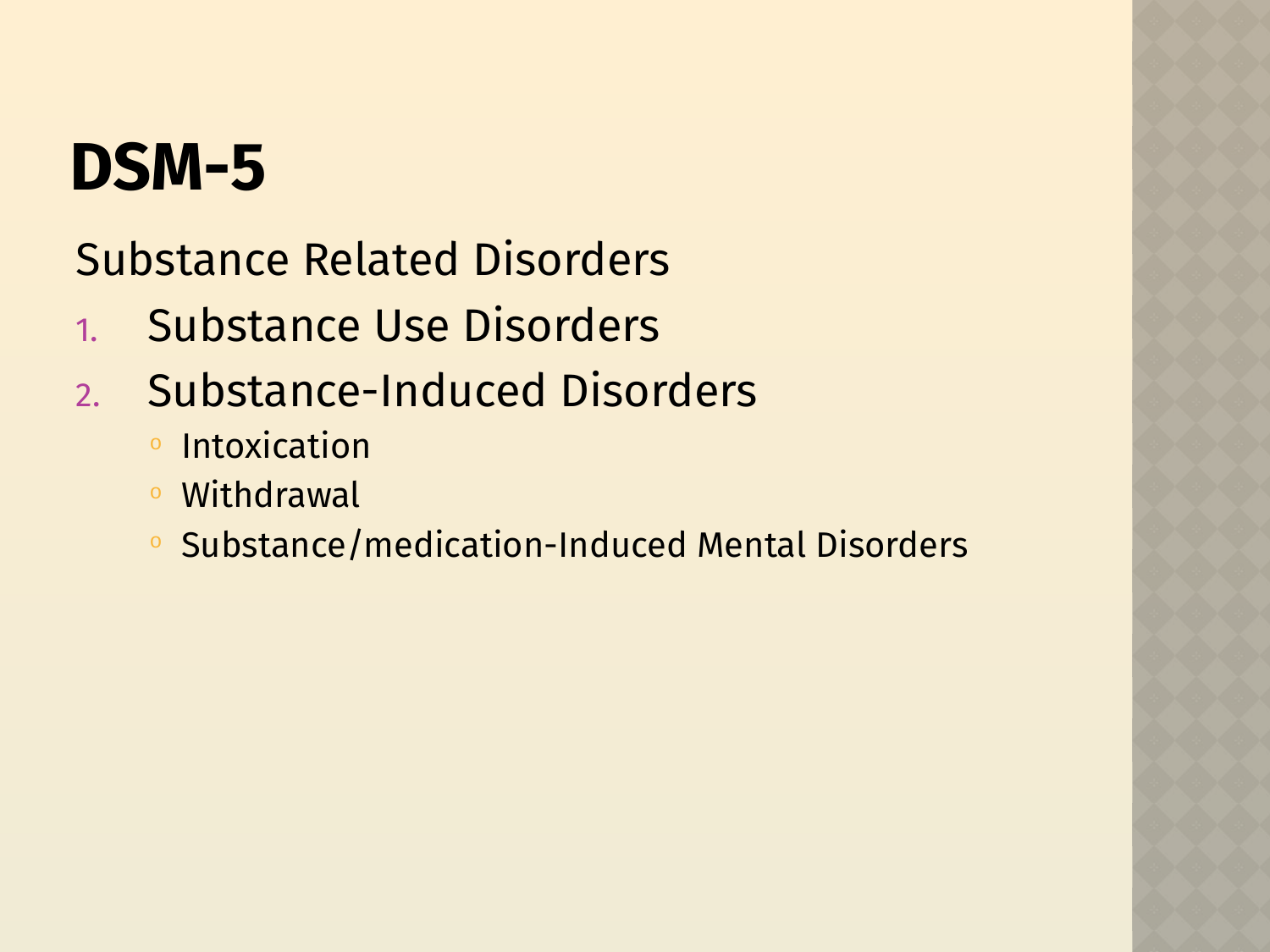

# DSM-5
Substance Related Disorders
Substance Use Disorders
Substance-Induced Disorders
Intoxication
Withdrawal
Substance/medication-Induced Mental Disorders